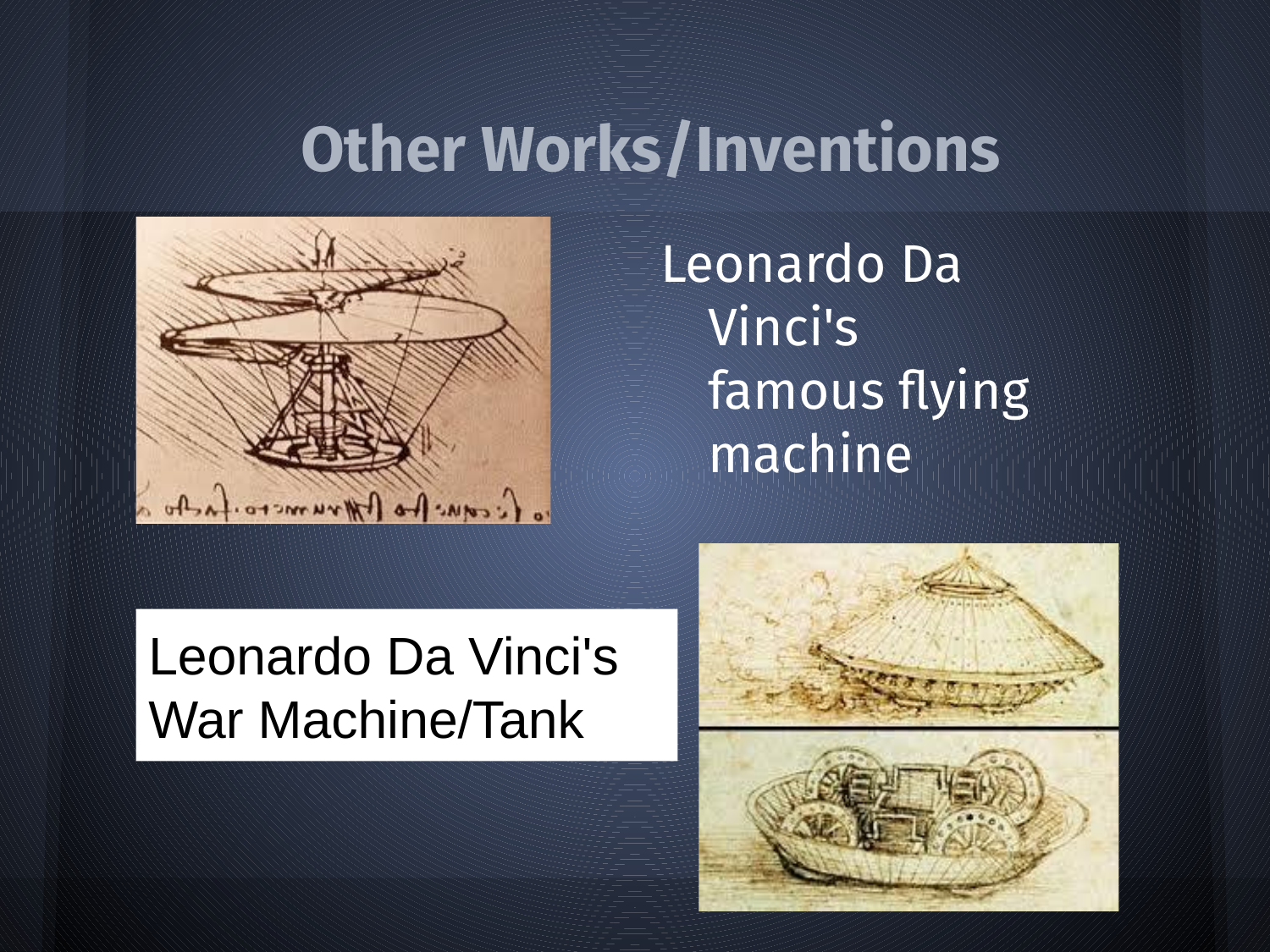

# Other Works/Inventions
Leonardo Da Vinci's famous flying machine

Leonardo Da Vinci's War Machine/Tank